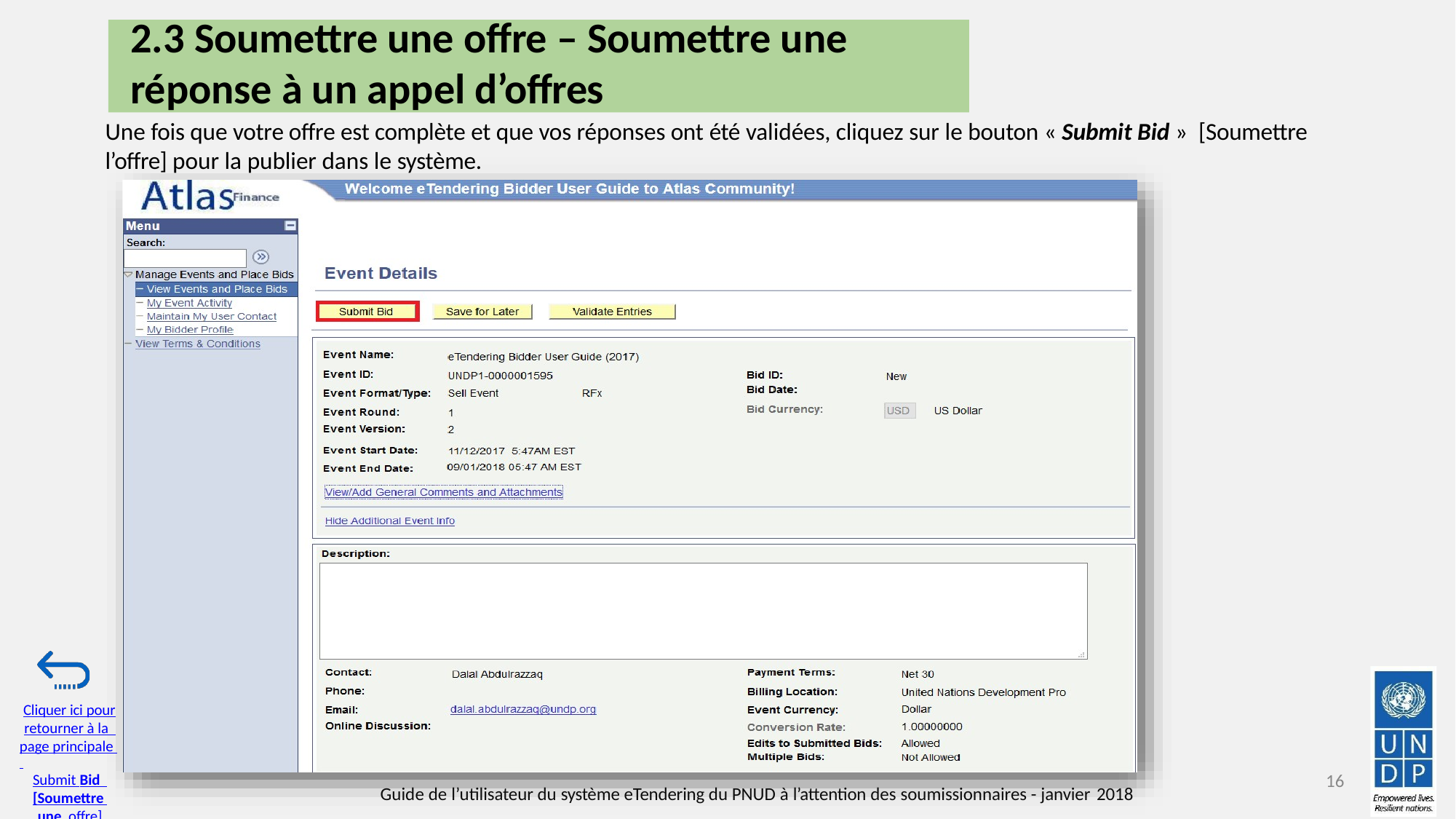

2.3 Soumettre une offre – Soumettre une
réponse à un appel d’offres
Une fois que votre offre est complète et que vos réponses ont été validées, cliquez sur le bouton « Submit Bid » [Soumettre
l’offre] pour la publier dans le système.

Cliquer ici pour
retourner à la  page principale  Submit Bid  [Soumettre une  offre]
16
Guide de l’utilisateur du système eTendering du PNUD à l’attention des soumissionnaires - janvier 2018